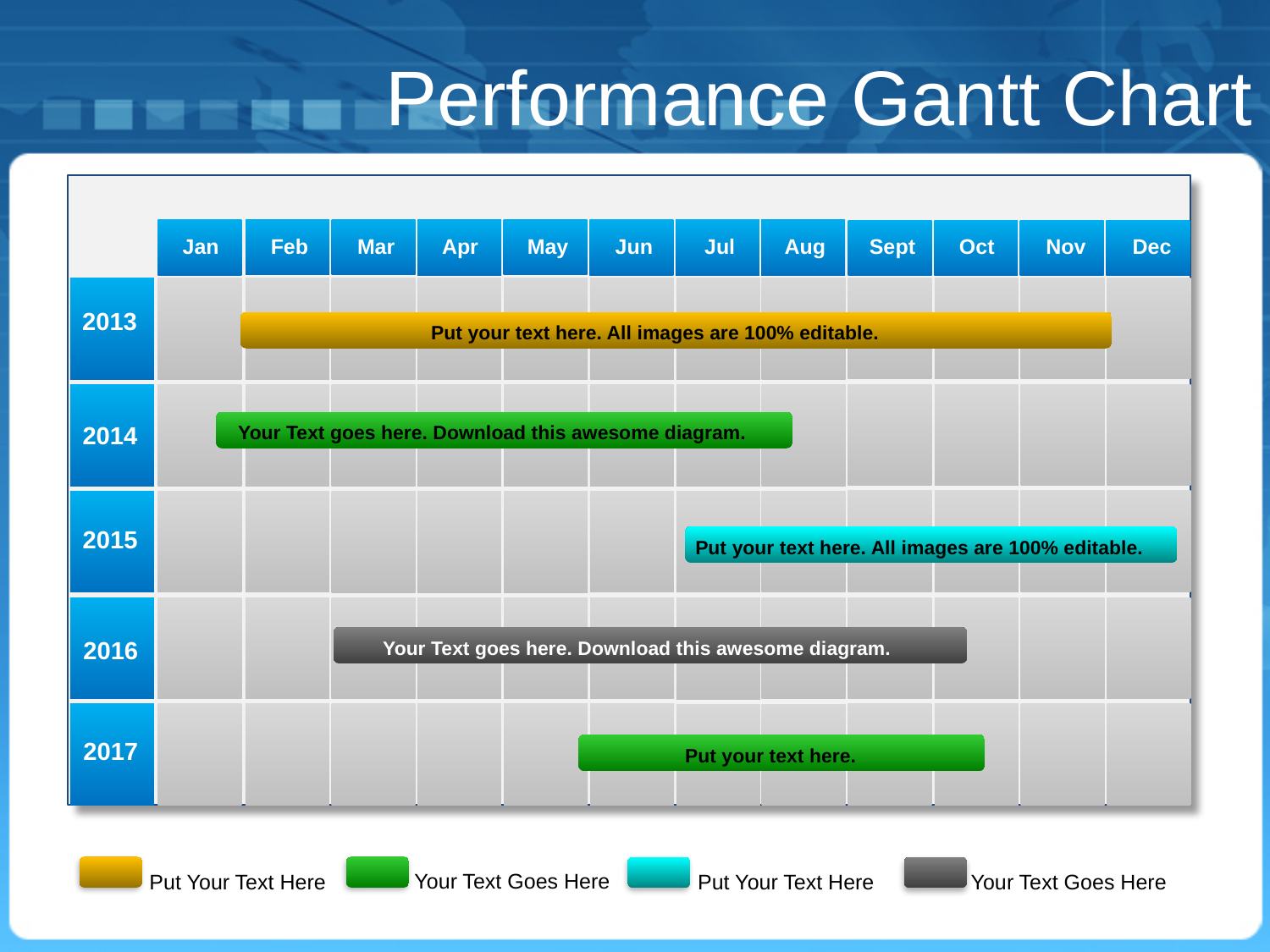

Performance Gantt Chart

2013

Put your text here. All images are 100% editable.

Your Text goes here. Download this awesome diagram.
2014

2015

Put your text here. All images are 100% editable.

Your Text goes here. Download this awesome diagram.
2016

2017

Put your text here.
Mar
May
Jan
Feb
Jun
Jul
Aug
Sept
Oct
Nov
Dec
Apr

Your Text Goes Here
Your Text Goes Here
Put Your Text Here
Put Your Text Here